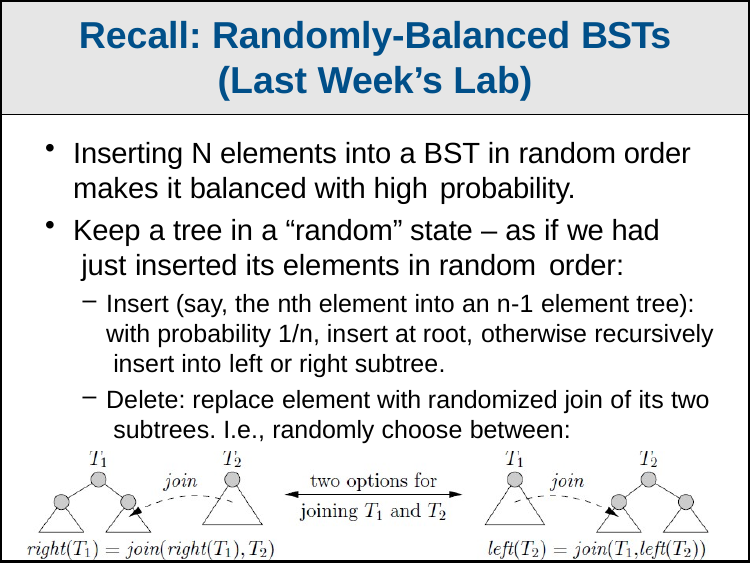

Recall: Randomly-Balanced BSTs
(Last Week’s Lab)
Inserting N elements into a BST in random order  makes it balanced with high probability.
Keep a tree in a “random” state – as if we had  just inserted its elements in random order:
Insert (say, the nth element into an n-1 element tree):  with probability 1/n, insert at root, otherwise recursively  insert into left or right subtree.
Delete: replace element with randomized join of its two  subtrees. I.e., randomly choose between: